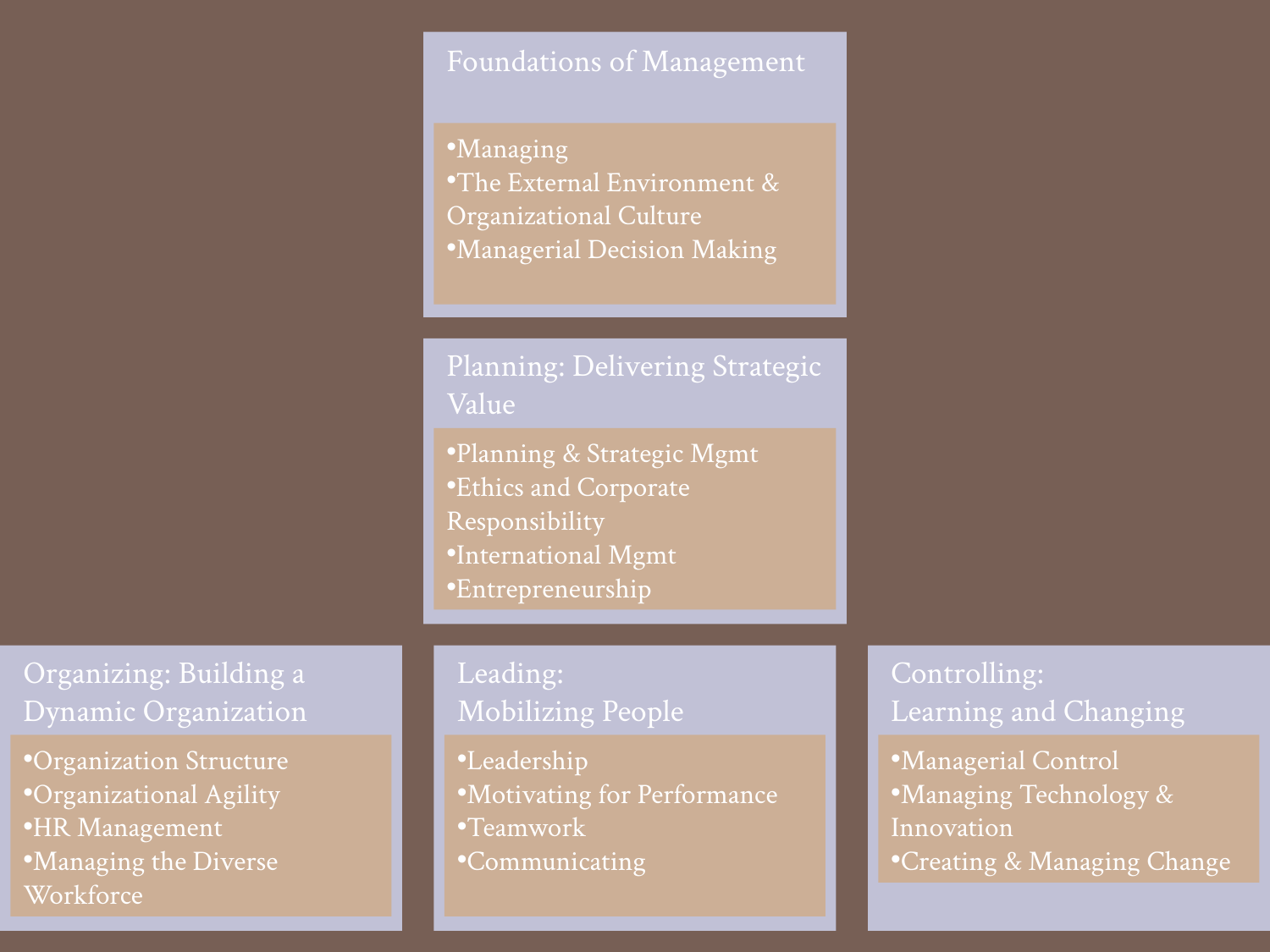

Foundations of Management
Managing
The External Environment & Organizational Culture
Managerial Decision Making

Planning: Delivering Strategic Value
Planning & Strategic Mgmt
Ethics and Corporate Responsibility
International Mgmt
Entrepreneurship

Organizing: Building a Dynamic Organization

Leading:
Mobilizing People

Controlling:
Learning and Changing
Organization Structure
Organizational Agility
HR Management
Managing the Diverse Workforce
Leadership
Motivating for Performance
Teamwork
Communicating

Managerial Control
Managing Technology & Innovation
Creating & Managing Change